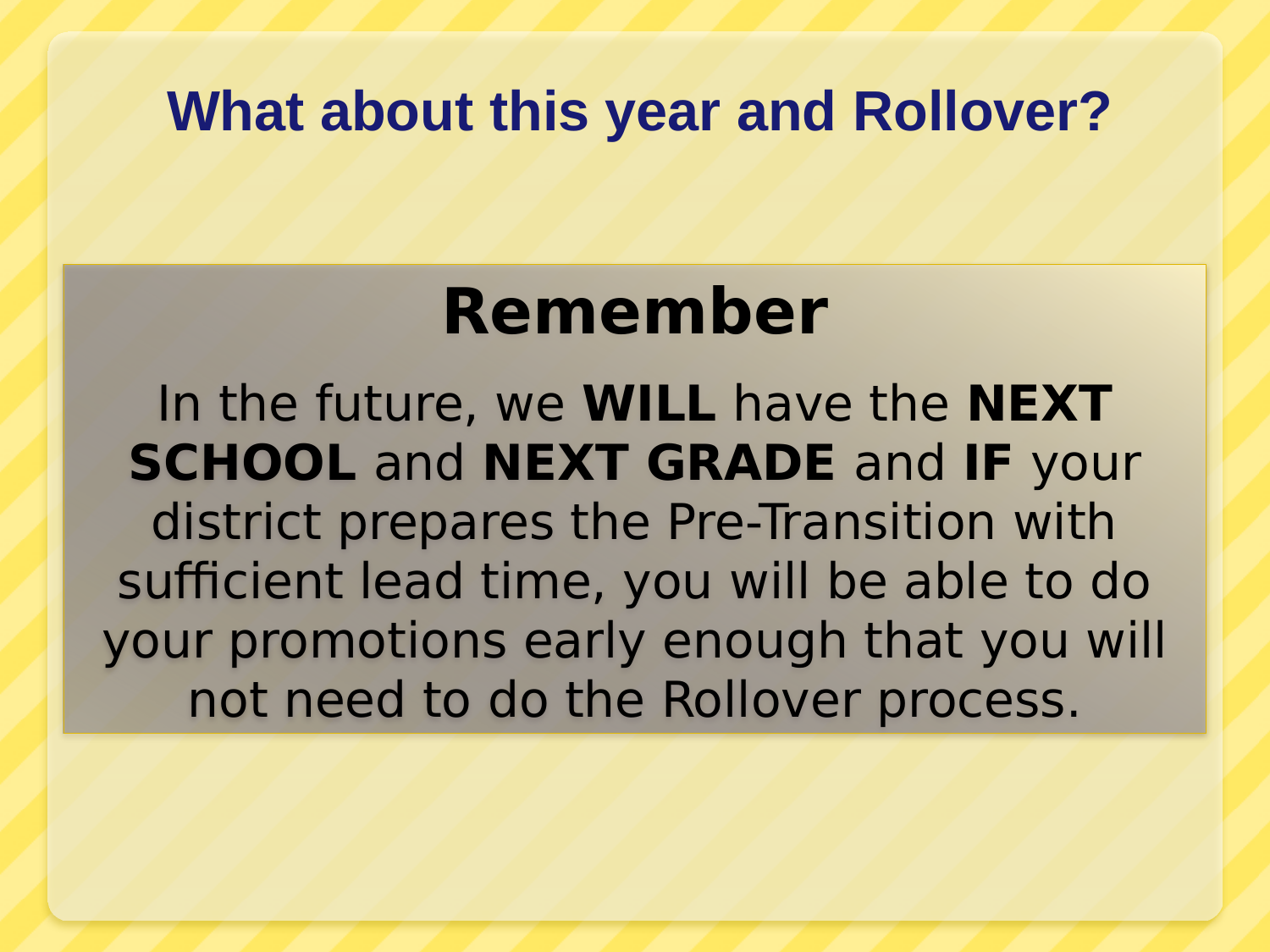

# What about this year and Rollover?
Remember
In the future, we WILL have the NEXT SCHOOL and NEXT GRADE and IF your district prepares the Pre-Transition with sufficient lead time, you will be able to do your promotions early enough that you will not need to do the Rollover process.